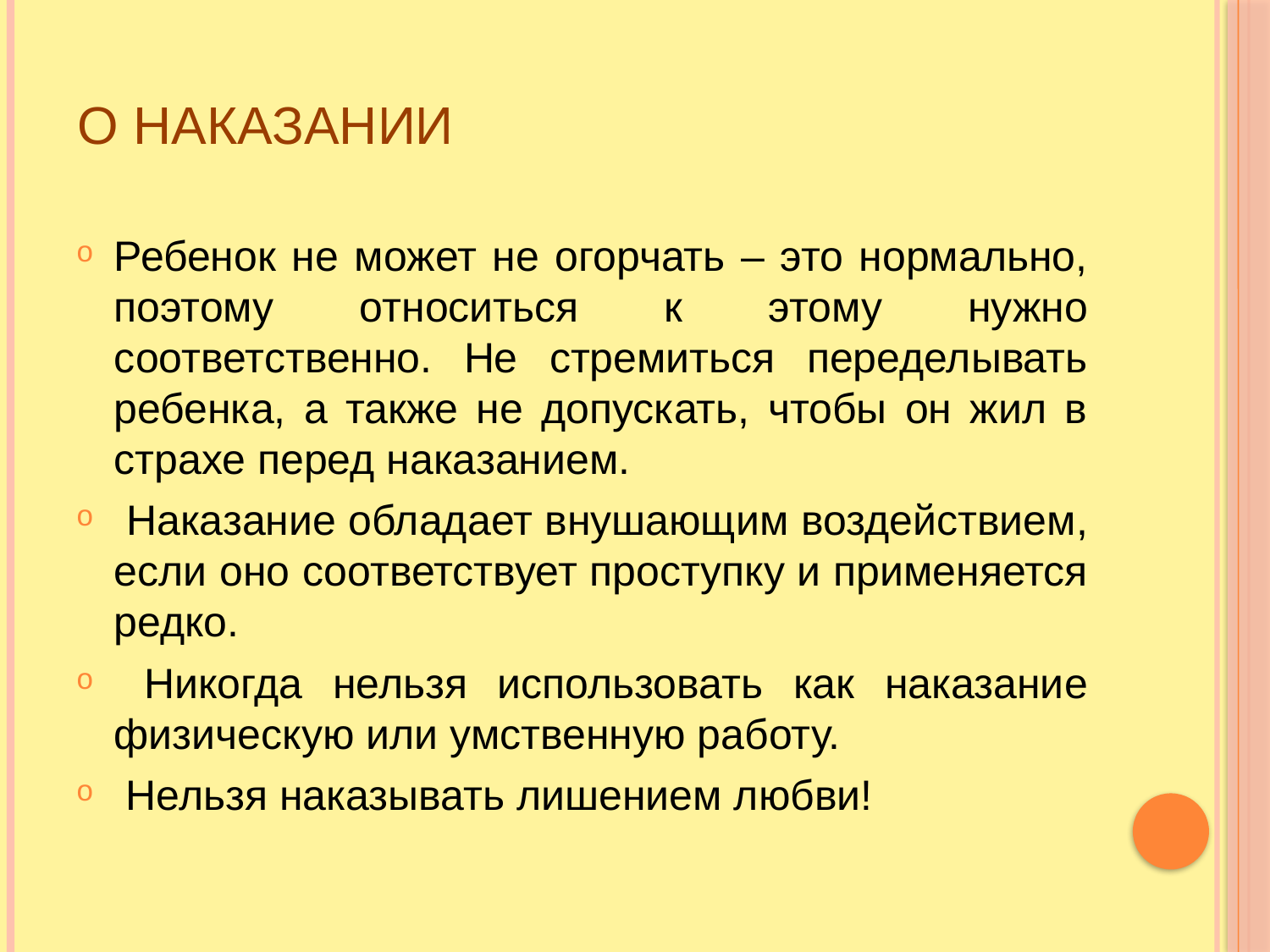

# О наказании
Ребенок не может не огорчать – это нормально, поэтому относиться к этому нужно соответственно. Не стремиться переделывать ребенка, а также не допускать, чтобы он жил в страхе перед наказанием.
 Наказание обладает внушающим воздействием, если оно соответствует проступку и применяется редко.
 Никогда нельзя использовать как наказание физическую или умственную работу.
 Нельзя наказывать лишением любви!